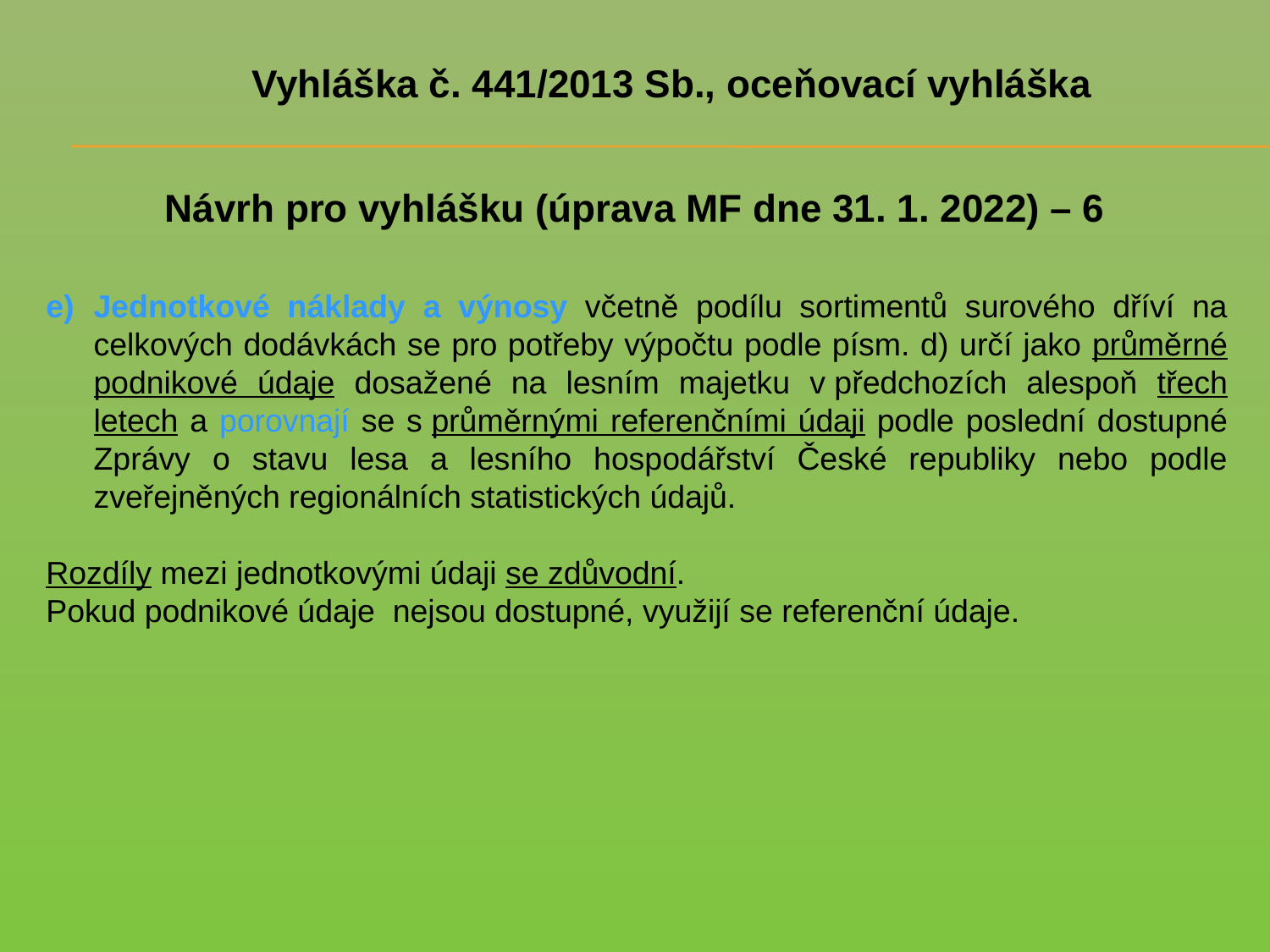

# Vyhláška č. 441/2013 Sb., oceňovací vyhláška

Návrh pro vyhlášku (úprava MF dne 31. 1. 2022) – 6
Jednotkové náklady a výnosy včetně podílu sortimentů surového dříví na celkových dodávkách se pro potřeby výpočtu podle písm. d) určí jako průměrné podnikové údaje dosažené na lesním majetku v předchozích alespoň třech letech a porovnají se s průměrnými referenčními údaji podle poslední dostupné Zprávy o stavu lesa a lesního hospodářství České republiky nebo podle zveřejněných regionálních statistických údajů.

Rozdíly mezi jednotkovými údaji se zdůvodní.
Pokud podnikové údaje  nejsou dostupné, využijí se referenční údaje.